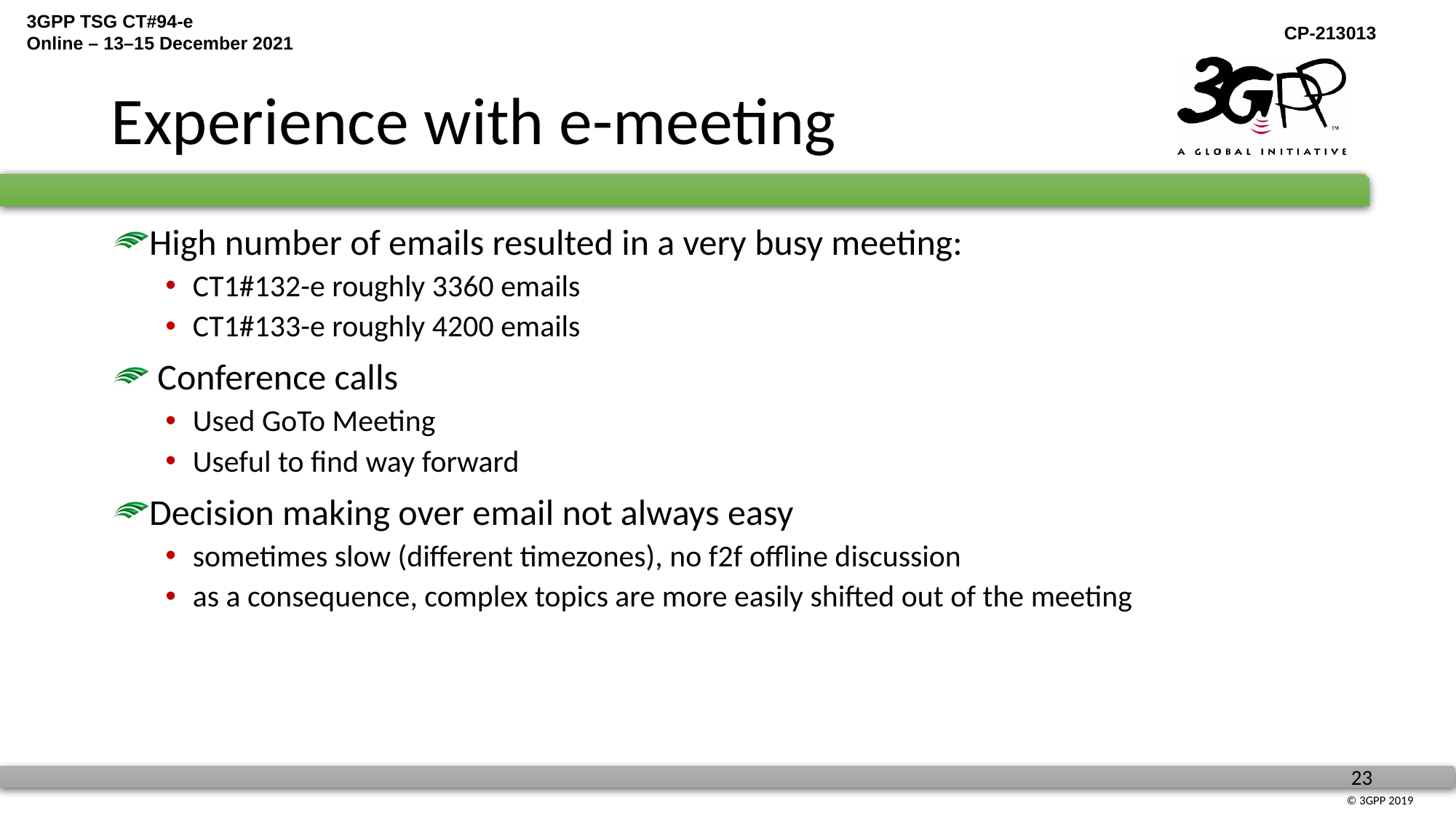

# Experience with e-meeting
High number of emails resulted in a very busy meeting:
CT1#132-e roughly 3360 emails
CT1#133-e roughly 4200 emails
 Conference calls
Used GoTo Meeting
Useful to find way forward
Decision making over email not always easy
sometimes slow (different timezones), no f2f offline discussion
as a consequence, complex topics are more easily shifted out of the meeting